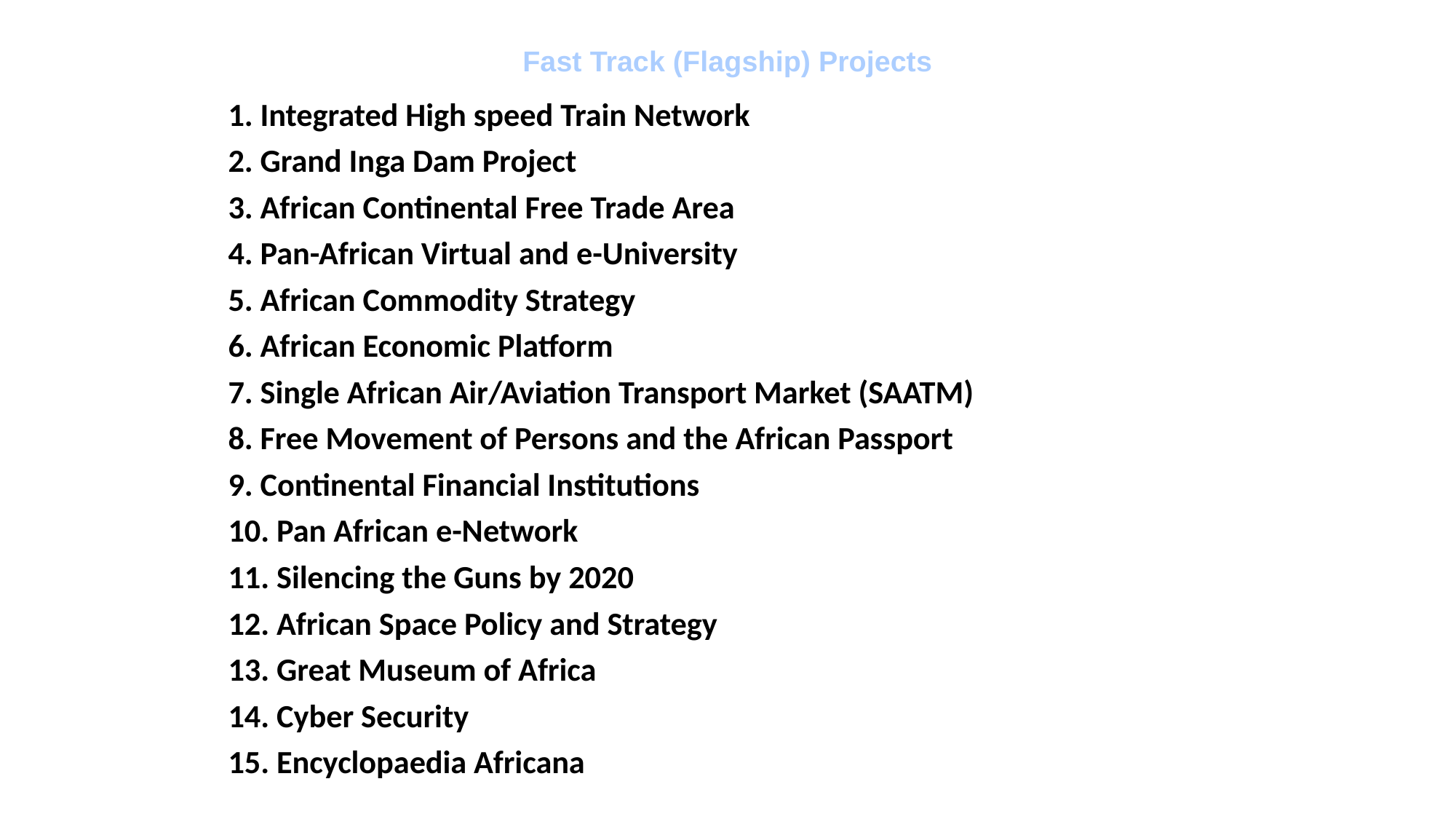

# Fast Track (Flagship) Projects
1. Integrated High speed Train Network
2. Grand Inga Dam Project
3. African Continental Free Trade Area
4. Pan-African Virtual and e-University
5. African Commodity Strategy
6. African Economic Platform
7. Single African Air/Aviation Transport Market (SAATM)
8. Free Movement of Persons and the African Passport
9. Continental Financial Institutions
10. Pan African e-Network
11. Silencing the Guns by 2020
12. African Space Policy and Strategy
13. Great Museum of Africa
14. Cyber Security
15. Encyclopaedia Africana